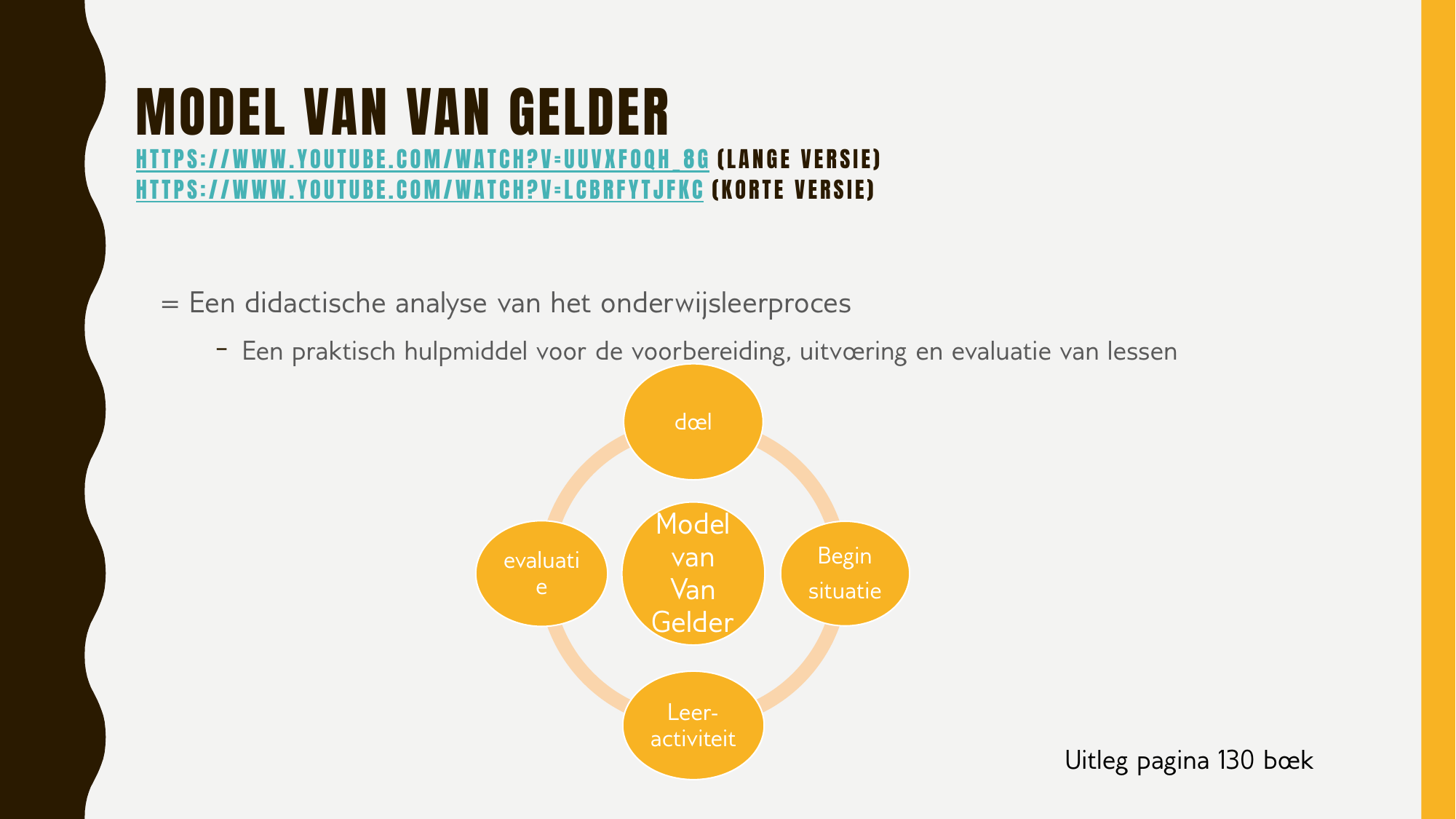

# model van Van Gelder https://www.youtube.com/watch?v=UuvXFOQH_8g (lange versie) https://www.youtube.com/watch?v=lCbRFYTjFKc (korte versie)
= Een didactische analyse van het onderwijsleerproces
Een praktisch hulpmiddel voor de voorbereiding, uitvoering en evaluatie van lessen

Model van Van Gelder
doel
Begin
situatie
Leer- activiteit
evaluatie
Uitleg pagina 130 boek